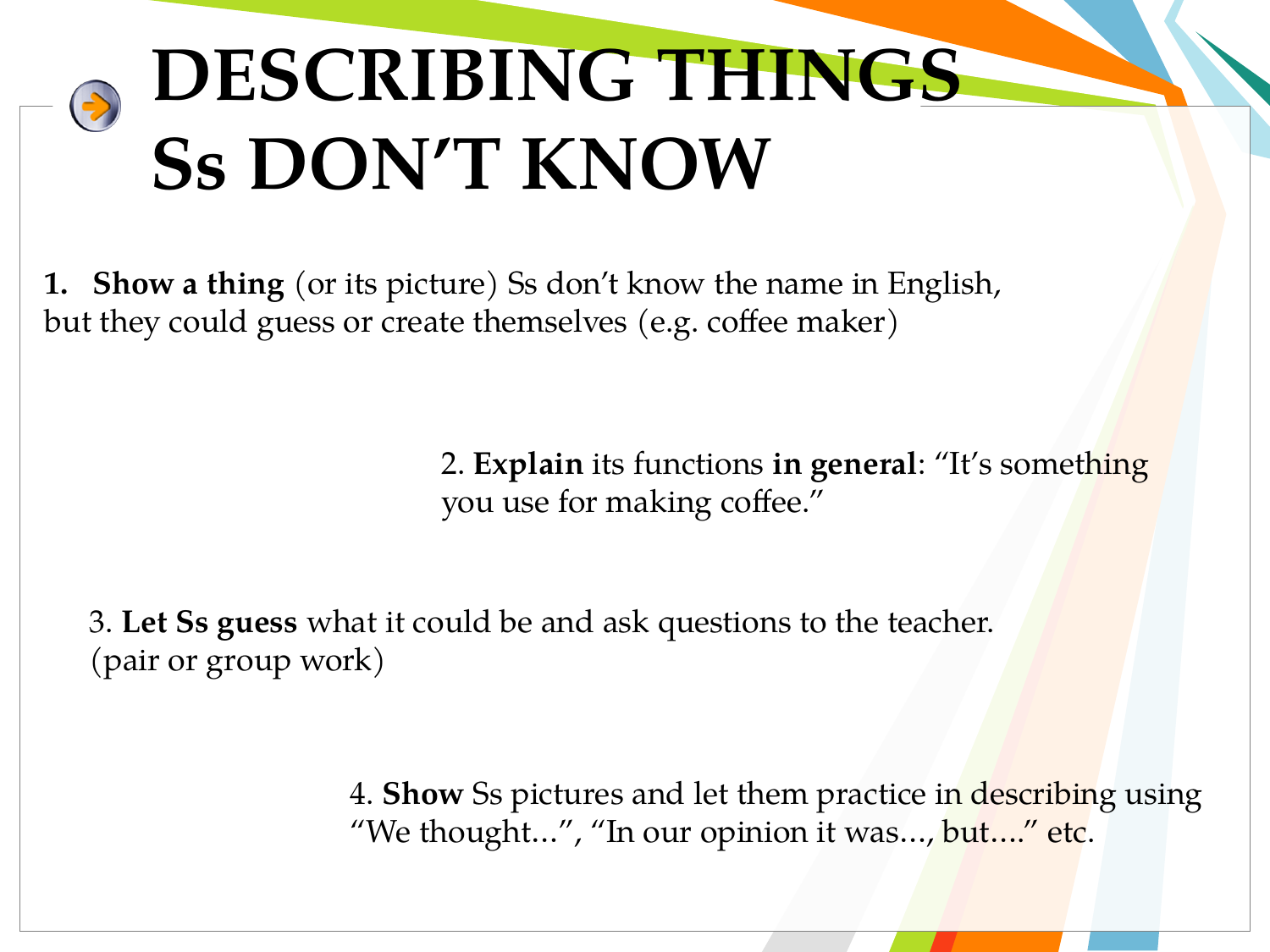

# DESCRIBING THINGS Ss DON’T KNOW
Show a thing (or its picture) Ss don’t know the name in English,
but they could guess or create themselves (e.g. coffee maker)
2. Explain its functions in general: “It’s something
you use for making coffee.”
3. Let Ss guess what it could be and ask questions to the teacher.
(pair or group work)
4. Show Ss pictures and let them practice in describing using
“We thought…”, “In our opinion it was…, but….” etc.